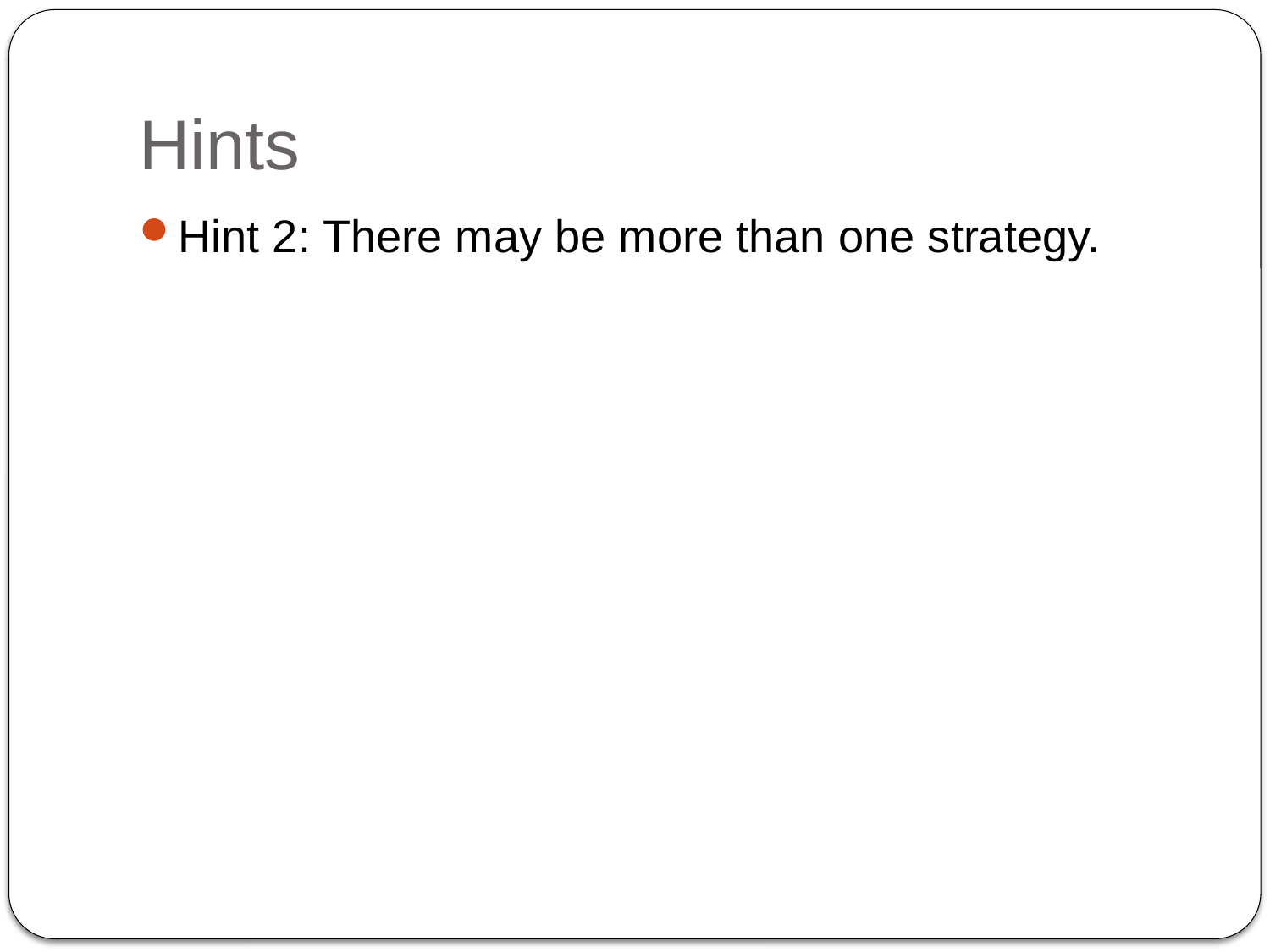

# Hints
Hint 2: There may be more than one strategy.